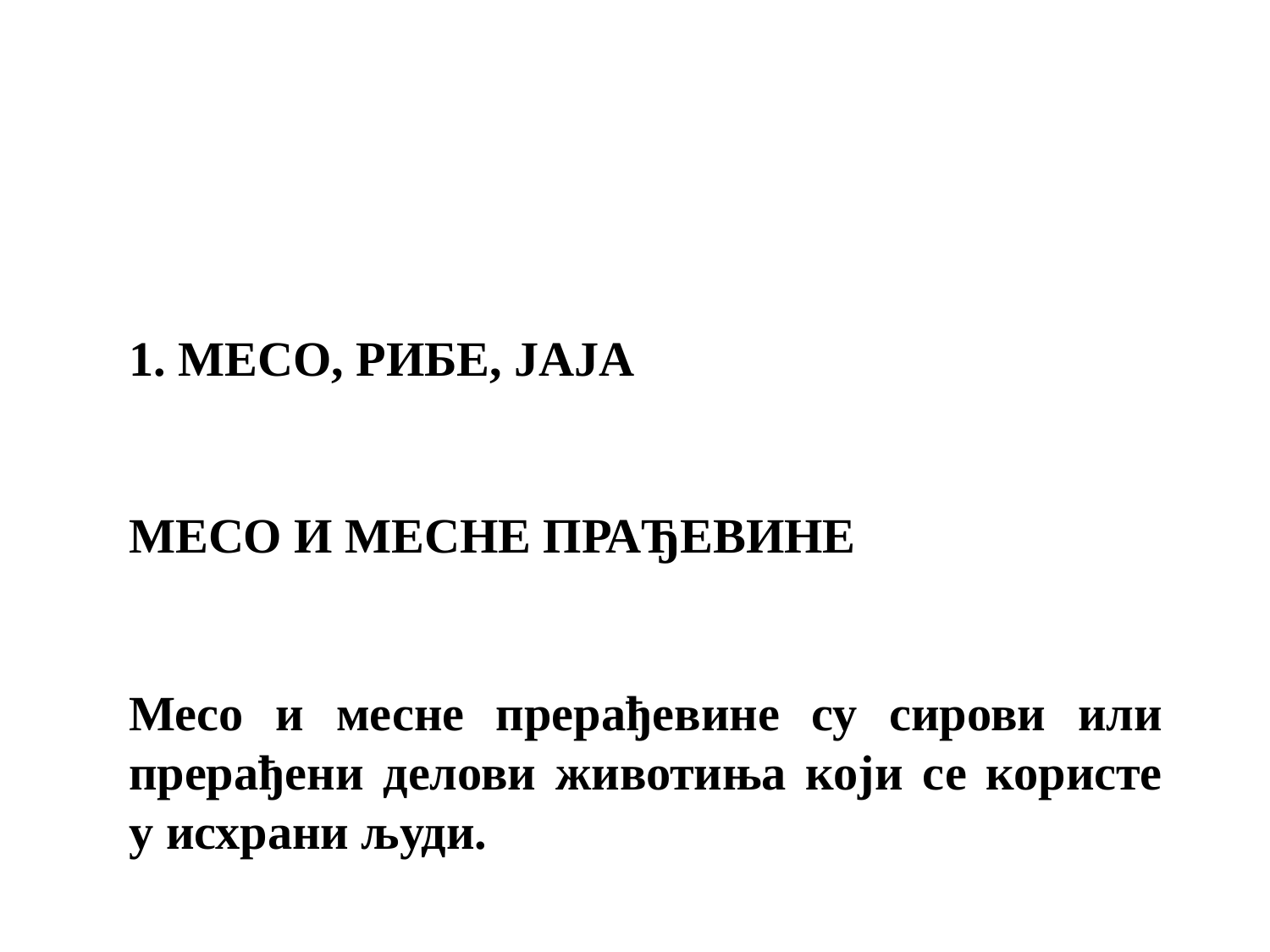

1. МЕСО, РИБЕ, ЈАЈА

МЕСО И МЕСНЕ ПРАЂЕВИНЕ

Месо и месне прерађевине су сирови или прерађени делови животиња који се користе у исхрани људи.